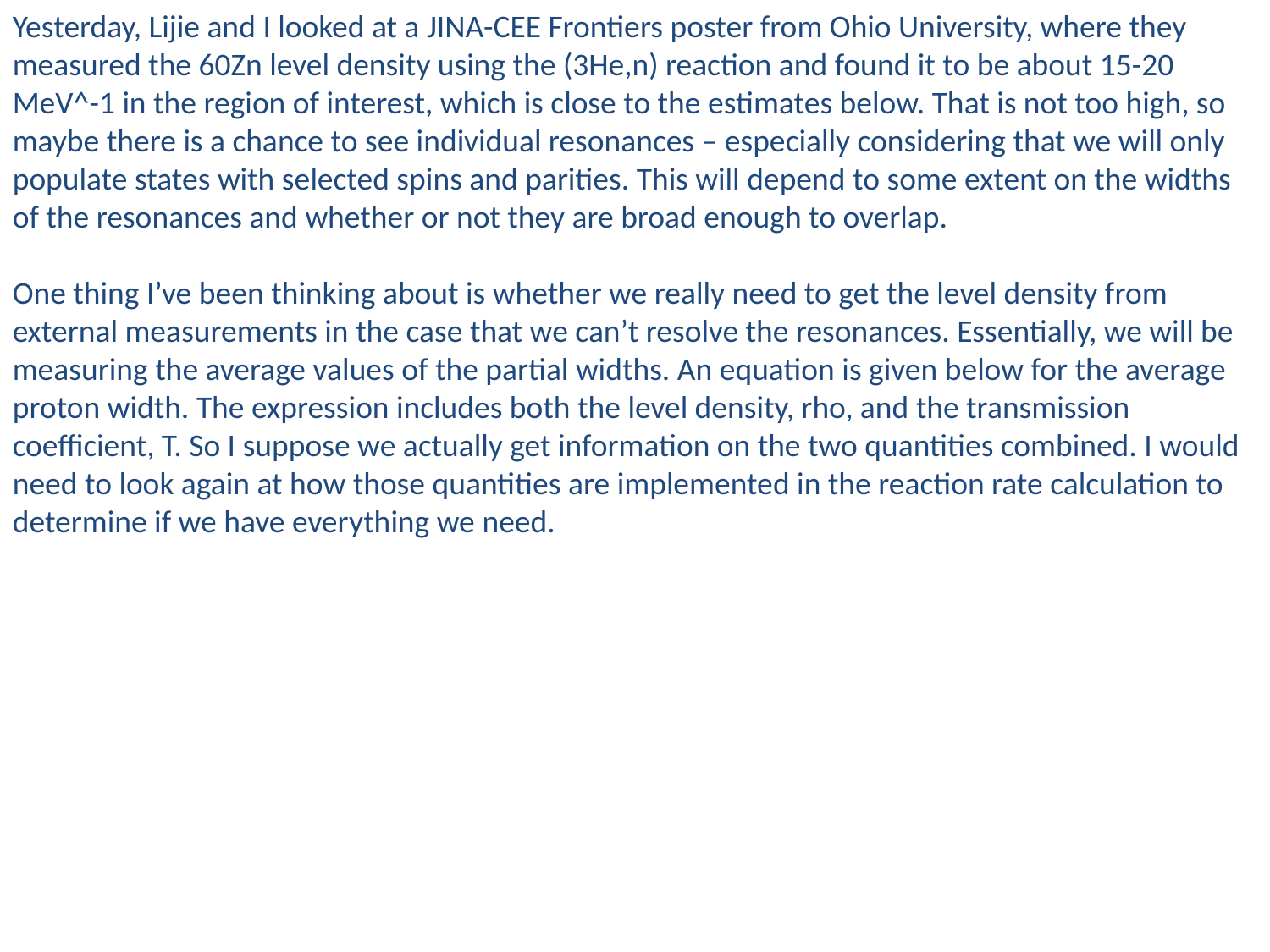

Yesterday, Lijie and I looked at a JINA-CEE Frontiers poster from Ohio University, where they measured the 60Zn level density using the (3He,n) reaction and found it to be about 15-20 MeV^-1 in the region of interest, which is close to the estimates below. That is not too high, so maybe there is a chance to see individual resonances – especially considering that we will only populate states with selected spins and parities. This will depend to some extent on the widths of the resonances and whether or not they are broad enough to overlap.

One thing I’ve been thinking about is whether we really need to get the level density from external measurements in the case that we can’t resolve the resonances. Essentially, we will be measuring the average values of the partial widths. An equation is given below for the average proton width. The expression includes both the level density, rho, and the transmission coefficient, T. So I suppose we actually get information on the two quantities combined. I would need to look again at how those quantities are implemented in the reaction rate calculation to determine if we have everything we need.